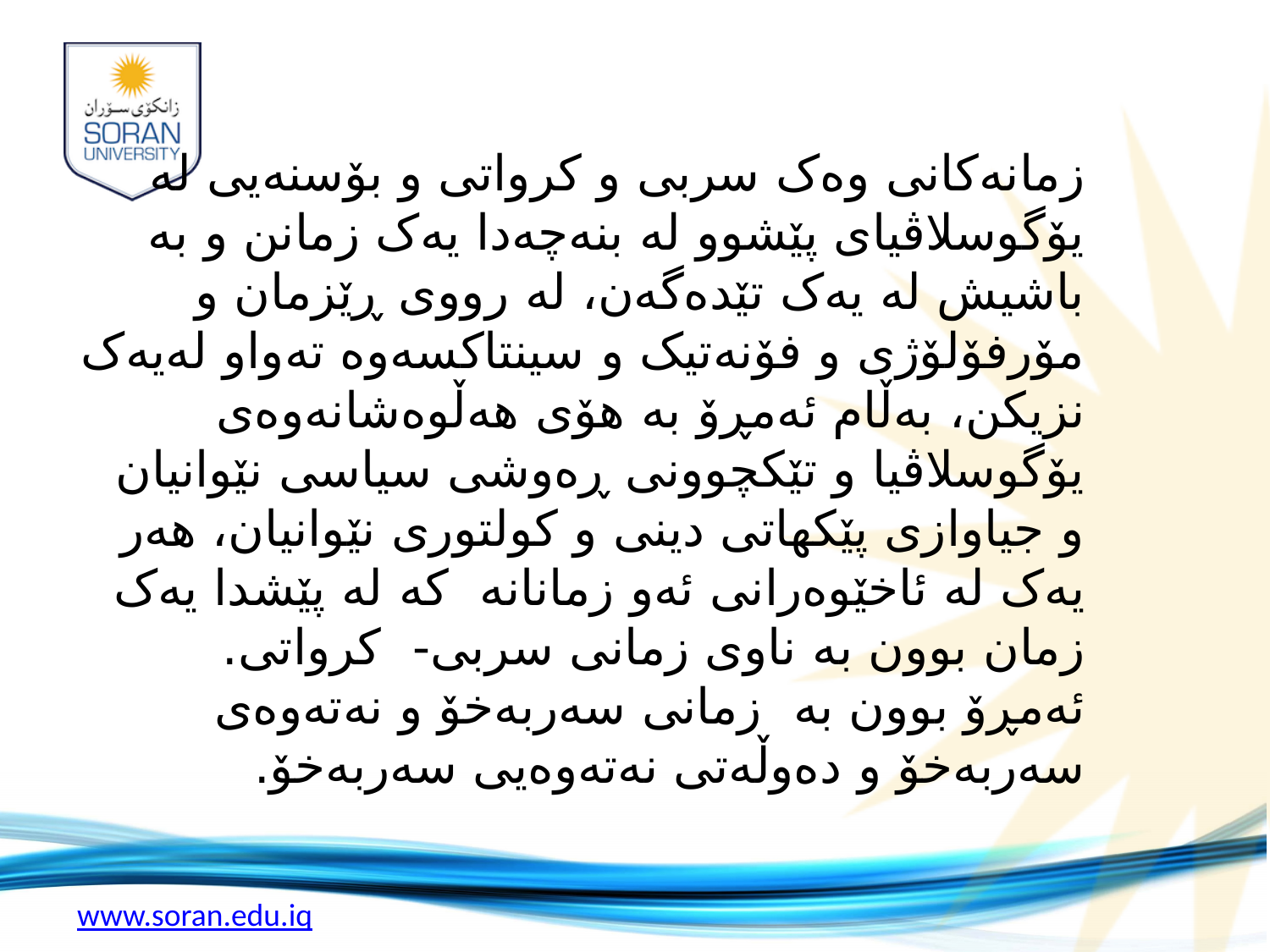

# زمانه‌کانی وه‌ک سربی و کرواتی و بۆسنه‌یی له‌ یۆگوسلاڤیای پێشوو له‌ بنه‌چه‌دا یه‌ک زمانن و به‌ باشیش له‌ یه‌ک تێده‌گه‌ن، له‌ رووی ڕێزمان و مۆرفۆلۆژی و فۆنه‌تیک و سینتاکسه‌وه ته‌واو له‌یه‌ک نزیکن،‌ به‌ڵام ئه‌مڕۆ به‌ هۆی هه‌ڵوه‌شانه‌وه‌ی یۆگوسلاڤیا و تێکچوونی ڕه‌وشی سیاسی نێوانیان و جیاوازی پێکهاتی دینی و کولتوری نێوانیان، هه‌ر یه‌ک له‌ ئاخێوه‌رانی ئه‌و زمانانه‌  که‌ له‌ پێشدا یه‌ک زمان بوون به‌ ناوی زمانی سربی-  کرواتی. ئه‌مڕۆ بوون به‌ ‌ زمانی سه‌ربه‌خۆ و نه‌ته‌وه‌ی سه‌ربه‌خۆ و ده‌وڵه‌تی نه‌ته‌وه‌یی سه‌ربه‌خۆ.